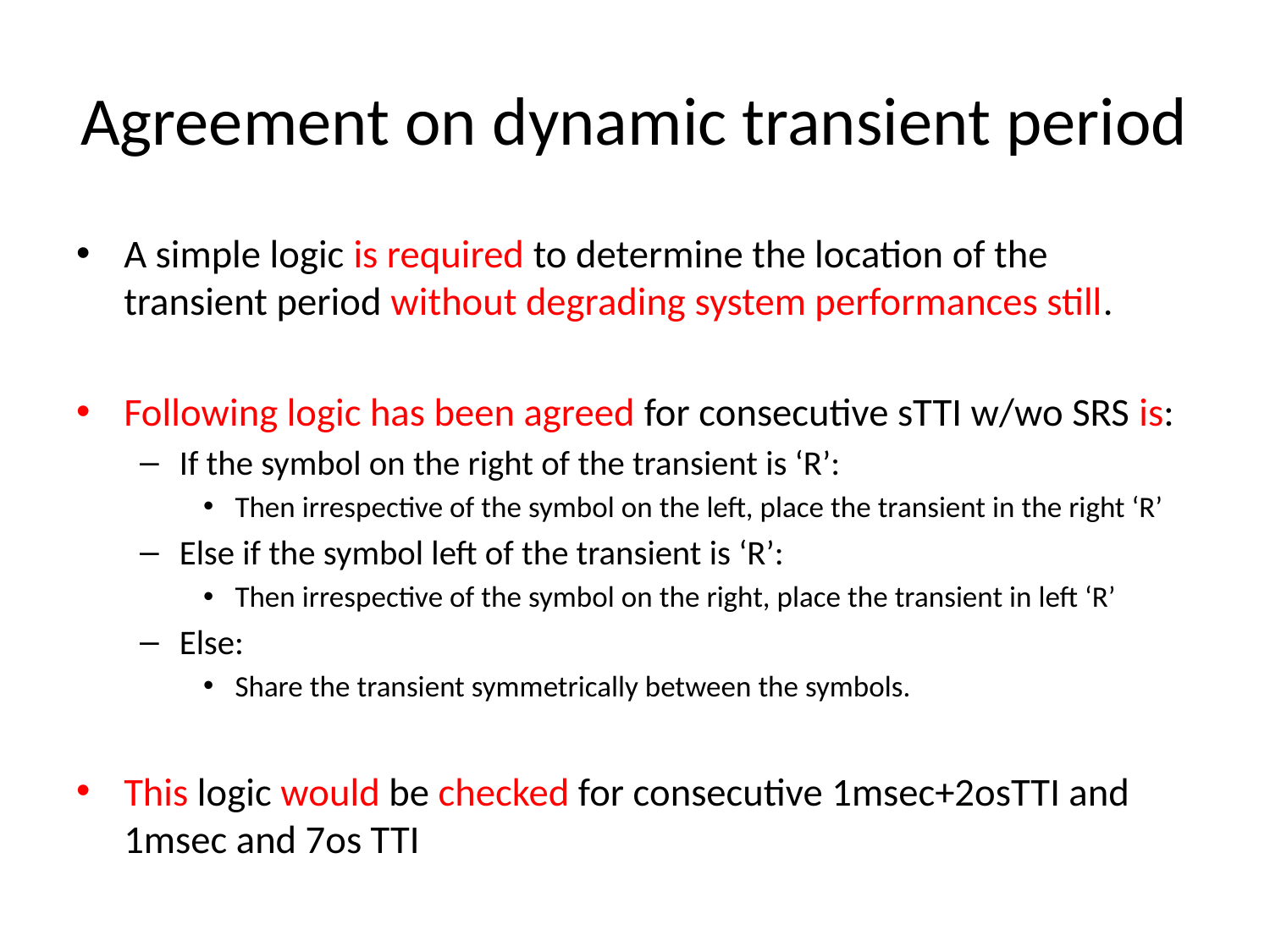

# Agreement on dynamic transient period
A simple logic is required to determine the location of the transient period without degrading system performances still.

Following logic has been agreed for consecutive sTTI w/wo SRS is:
If the symbol on the right of the transient is ‘R’:
Then irrespective of the symbol on the left, place the transient in the right ‘R’
Else if the symbol left of the transient is ‘R’:
Then irrespective of the symbol on the right, place the transient in left ‘R’
Else:
Share the transient symmetrically between the symbols.

This logic would be checked for consecutive 1msec+2osTTI and 1msec and 7os TTI